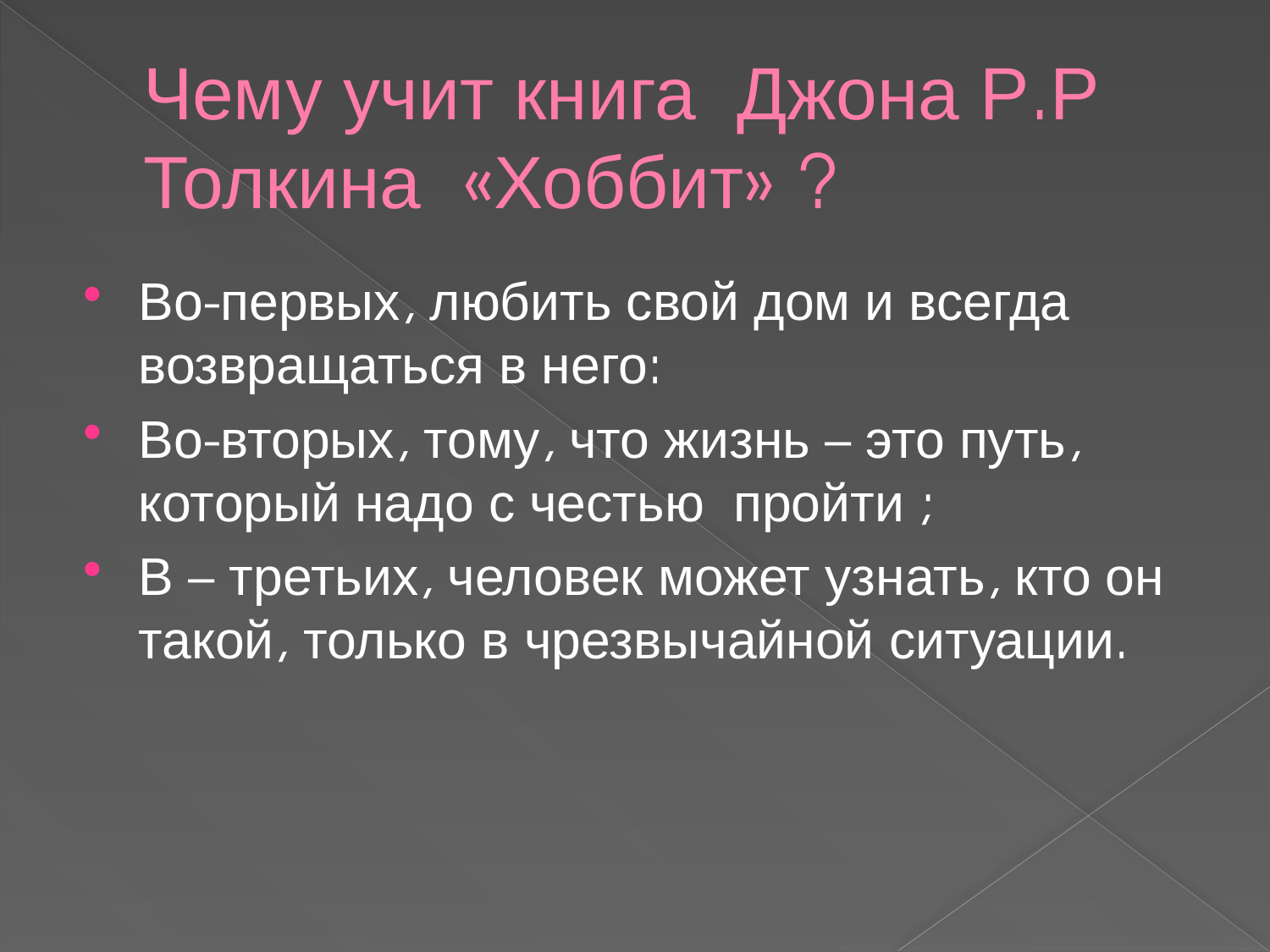

# Чему учит книга  Джона Р.Р Толкина  «Хоббит» ?
Во-первых, любить свой дом и всегда возвращаться в него:
Во-вторых, тому, что жизнь – это путь, который надо с честью  пройти ;
В – третьих, человек может узнать, кто он такой, только в чрезвычайной ситуации.